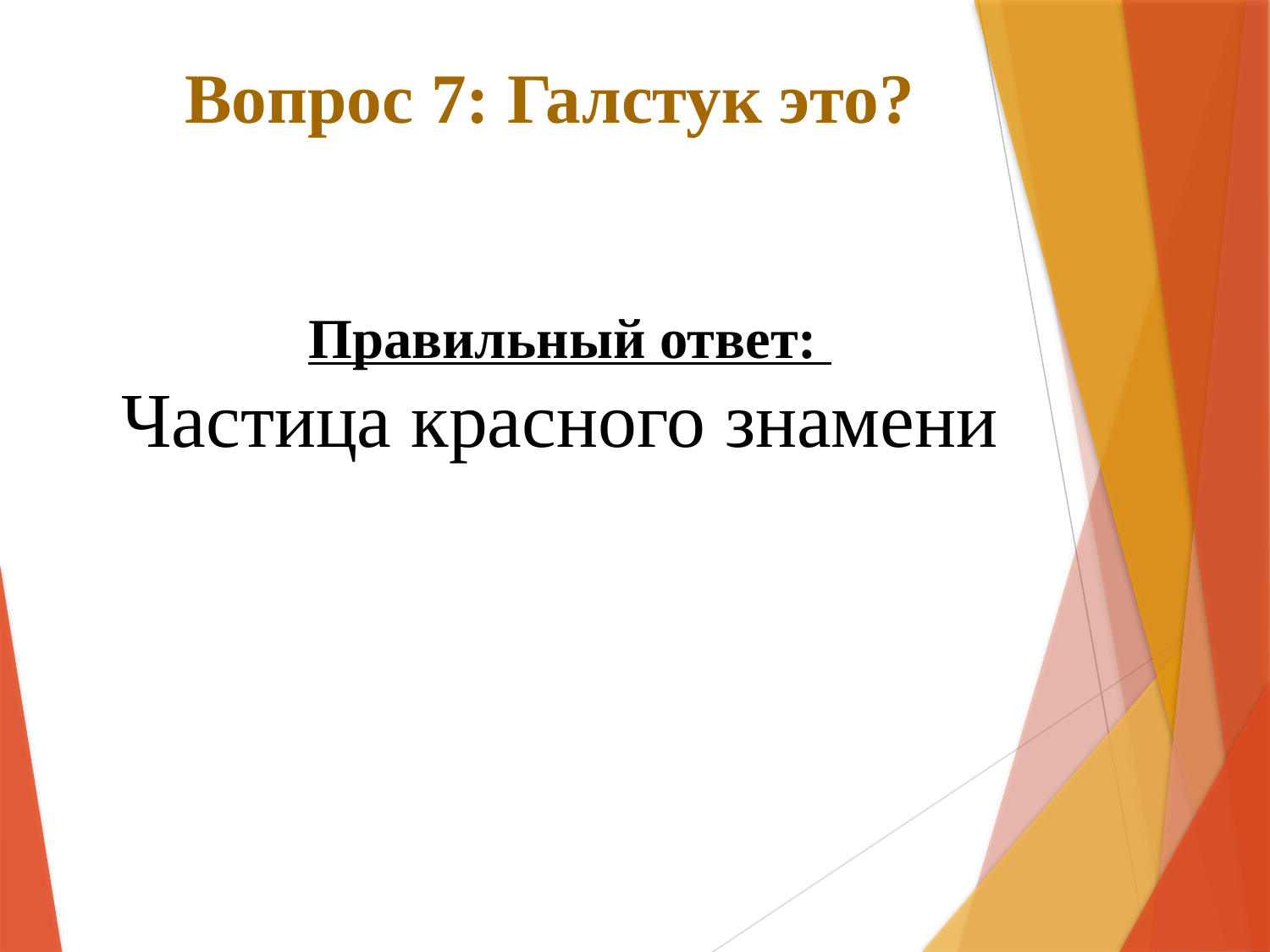

# Вопрос 7: Галстук это?
Правильный ответ:
Частица красного знамени